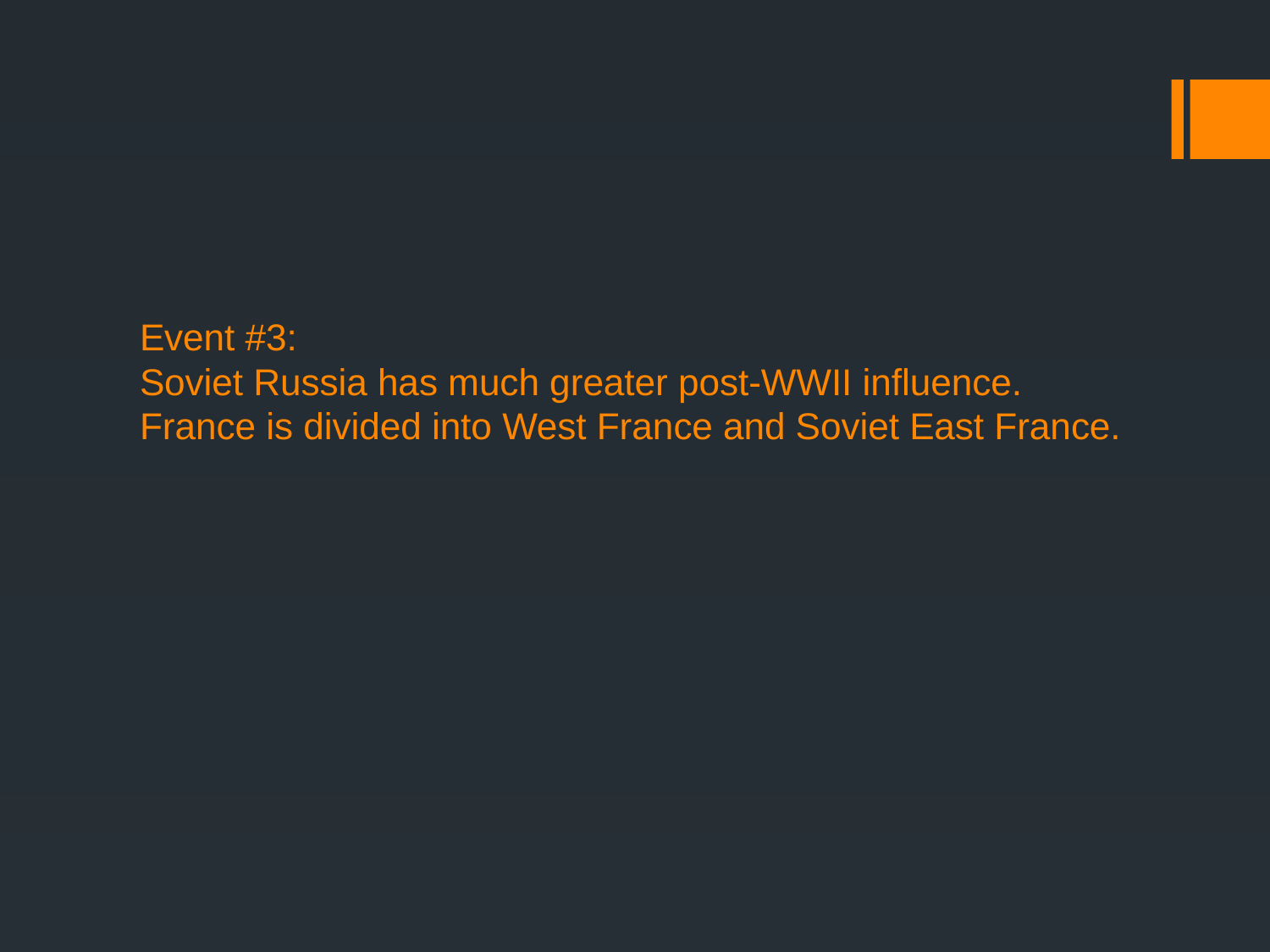

# Event #3: Soviet Russia has much greater post-WWII influence. France is divided into West France and Soviet East France.